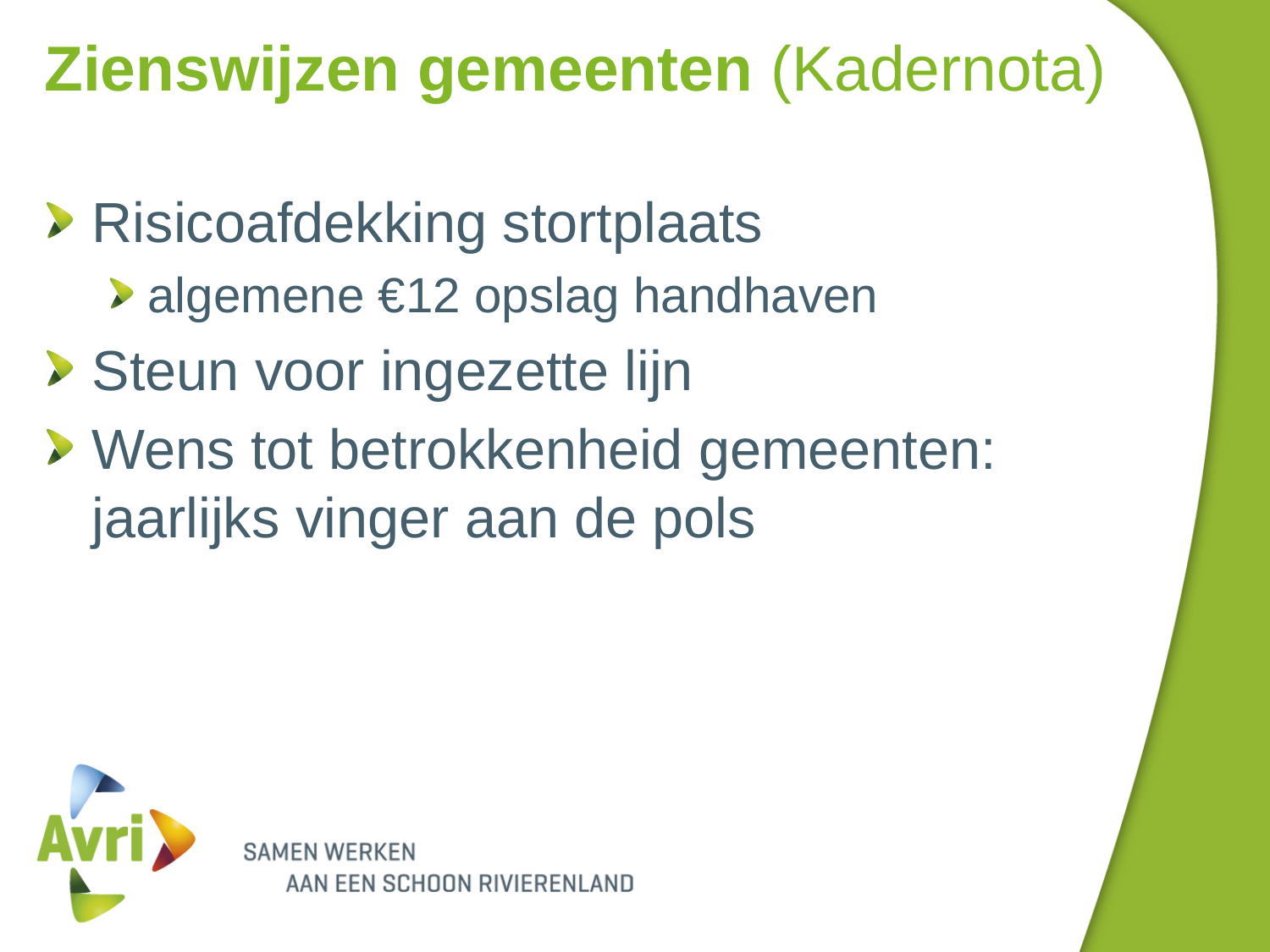

# Zienswijzen gemeenten (Kadernota)
Risicoafdekking stortplaats
algemene €12 opslag handhaven
Steun voor ingezette lijn
Wens tot betrokkenheid gemeenten: jaarlijks vinger aan de pols